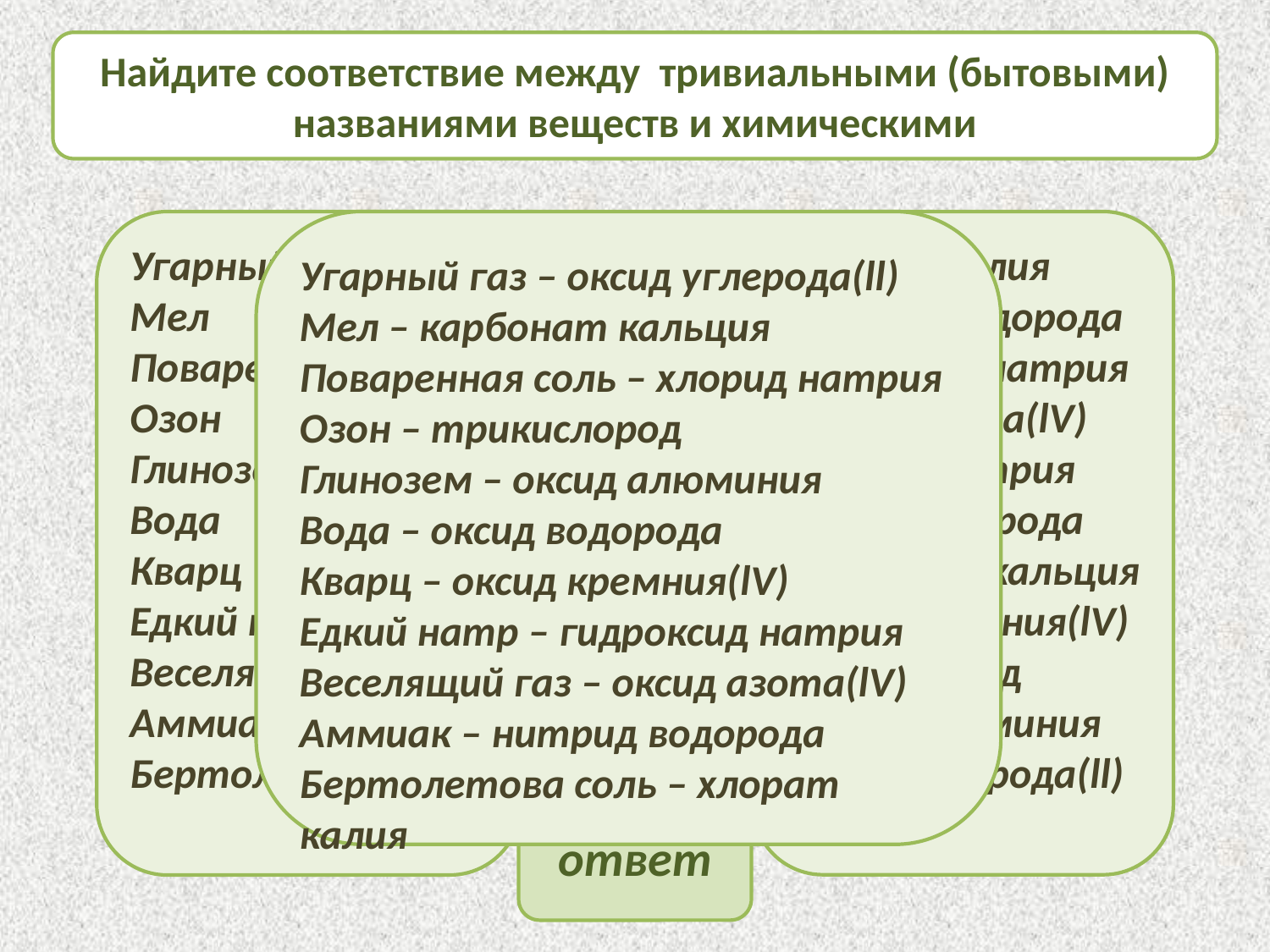

Найдите соответствие между  тривиальными (бытовыми) названиями веществ и химическими
Угарный газ
Мел
Поваренная соль
Озон
Глинозем
Вода
Кварц
Едкий натр
Веселящий газ
Аммиак
Бертолетова соль

Угарный газ – оксид углерода(ll)
Мел – карбонат кальция
Поваренная соль – хлорид натрия
Озон – трикислород
Глинозем – оксид алюминия
Вода – оксид водорода
Кварц – оксид кремния(lV)
Едкий натр – гидроксид натрия
Веселящий газ – оксид азота(lV)
Аммиак – нитрид водорода
Бертолетова соль – хлорат калия
Хлорат калия
Нитрид водорода
Гидроксид натрия
Оксид азота(lV)
Хлорид натрия
Оксид водорода
Карбонат кальция
Оксид кремния(lV)
Трикислород
Оксид алюминия
Оксид углерода(ll)

ответ